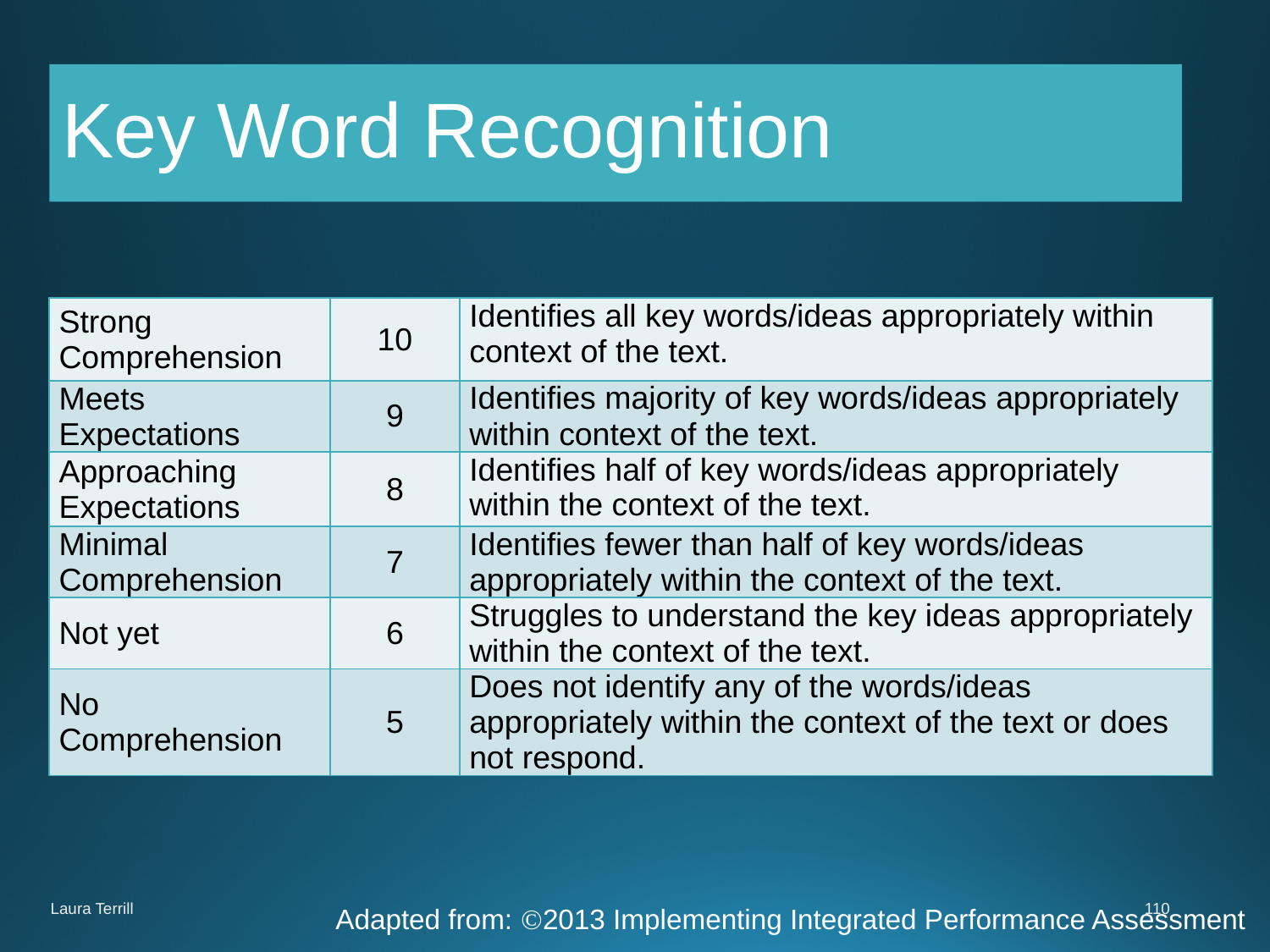

# Key Word Recognition
| Strong Comprehension | 10 | Identifies all key words/ideas appropriately within context of the text. |
| --- | --- | --- |
| Meets Expectations | 9 | Identifies majority of key words/ideas appropriately within context of the text. |
| Approaching Expectations | 8 | Identifies half of key words/ideas appropriately within the context of the text. |
| Minimal Comprehension | 7 | Identifies fewer than half of key words/ideas appropriately within the context of the text. |
| Not yet | 6 | Struggles to understand the key ideas appropriately within the context of the text. |
| No Comprehension | 5 | Does not identify any of the words/ideas appropriately within the context of the text or does not respond. |
Laura Terrill
110
Adapted from: ©2013 Implementing Integrated Performance Assessment